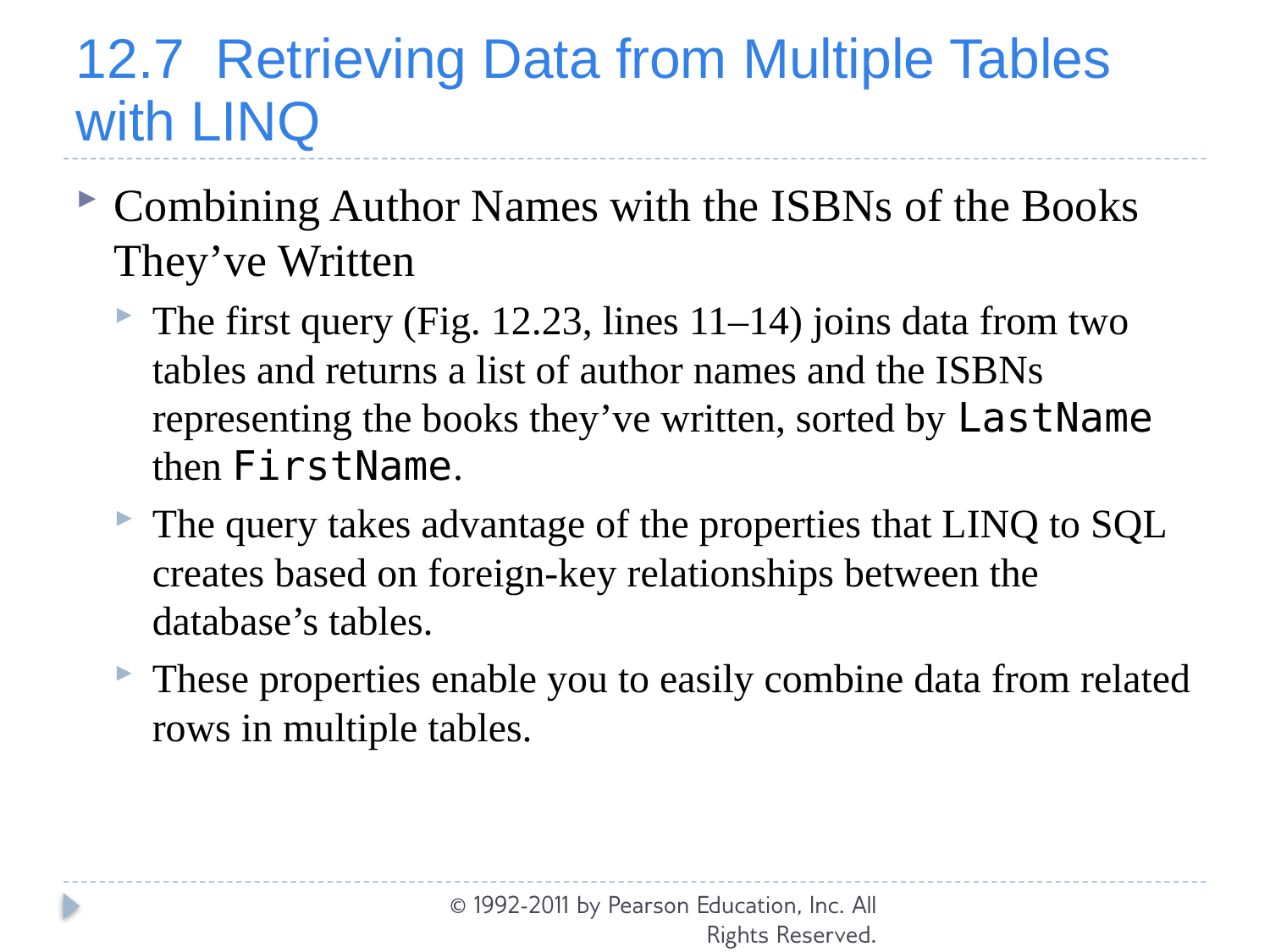

# 12.7  Retrieving Data from Multiple Tables with LINQ
Combining Author Names with the ISBNs of the Books They’ve Written
The first query (Fig. 12.23, lines 11–14) joins data from two tables and returns a list of author names and the ISBNs representing the books they’ve written, sorted by LastName then FirstName.
The query takes advantage of the properties that LINQ to SQL creates based on foreign-key relationships between the database’s tables.
These properties enable you to easily combine data from related rows in multiple tables.
© 1992-2011 by Pearson Education, Inc. All Rights Reserved.